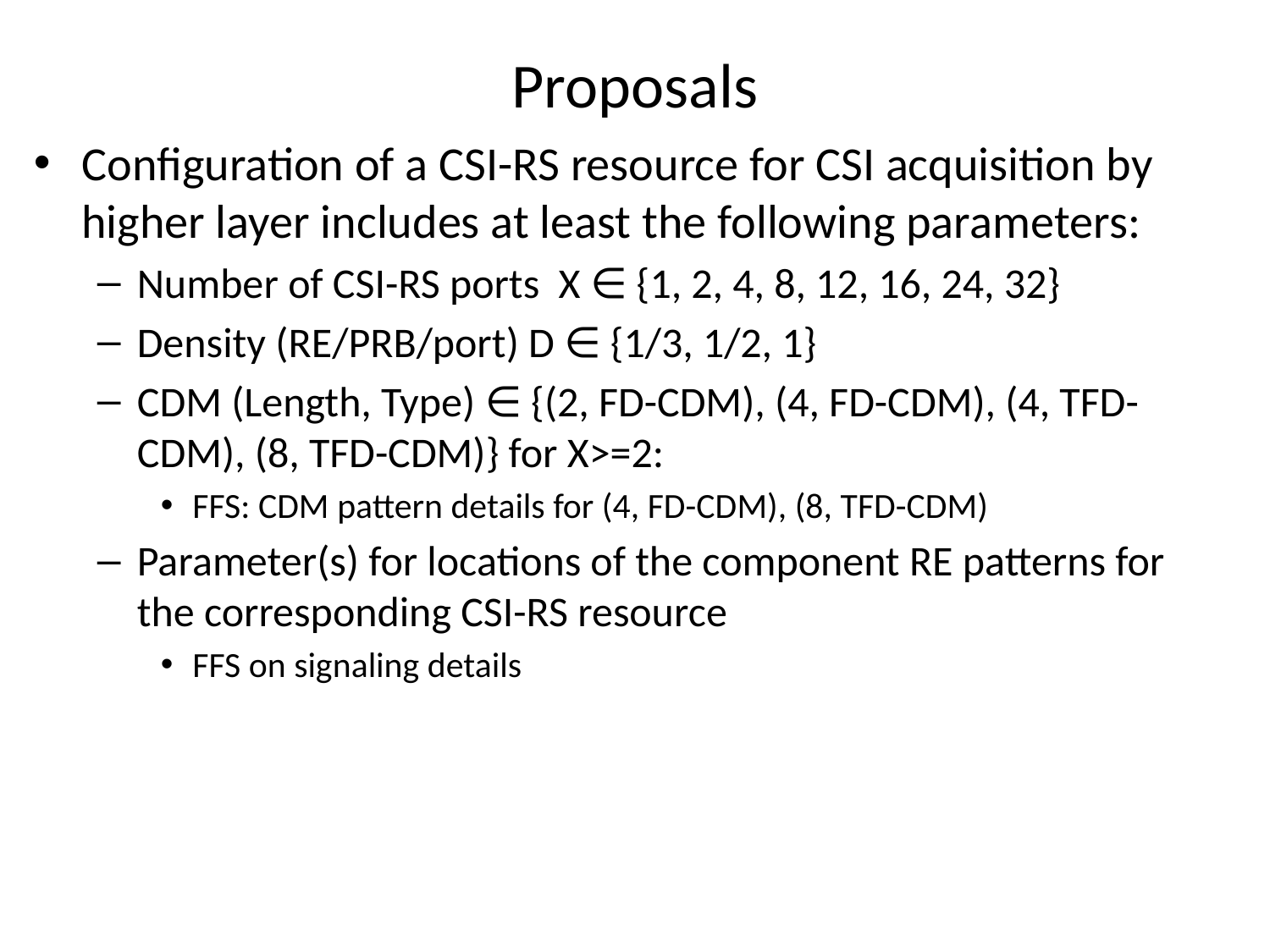

# Proposals
Configuration of a CSI-RS resource for CSI acquisition by higher layer includes at least the following parameters:
Number of CSI-RS ports  X ∈ {1, 2, 4, 8, 12, 16, 24, 32}
Density (RE/PRB/port) D ∈ {1/3, 1/2, 1}
CDM (Length, Type) ∈ {(2, FD-CDM), (4, FD-CDM), (4, TFD-CDM), (8, TFD-CDM)} for X>=2:
FFS: CDM pattern details for (4, FD-CDM), (8, TFD-CDM)
Parameter(s) for locations of the component RE patterns for the corresponding CSI-RS resource
FFS on signaling details